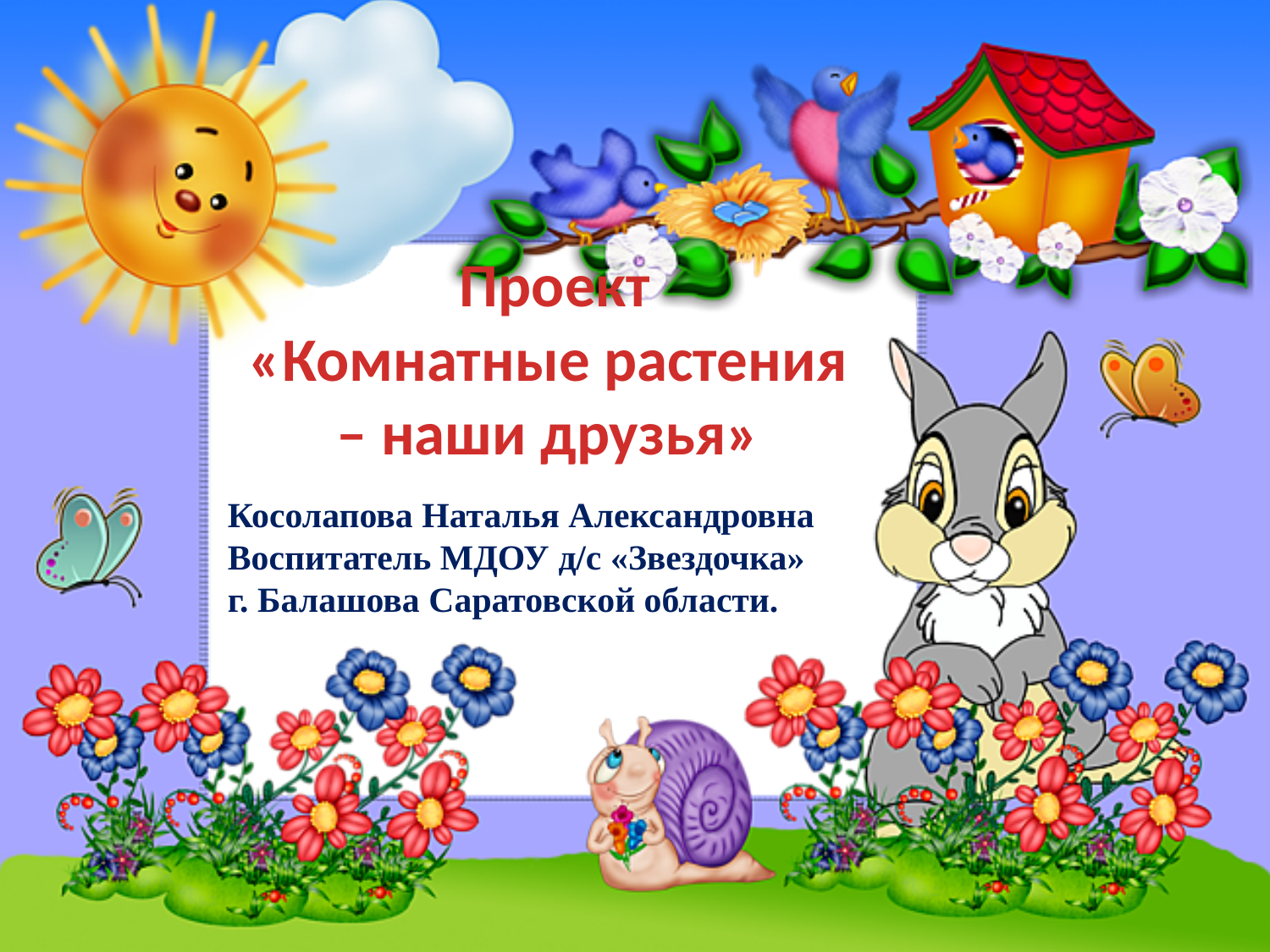

# Проект «Комнатные растения – наши друзья»
Косолапова Наталья Александровна
Воспитатель МДОУ д/с «Звездочка»
г. Балашова Саратовской области.